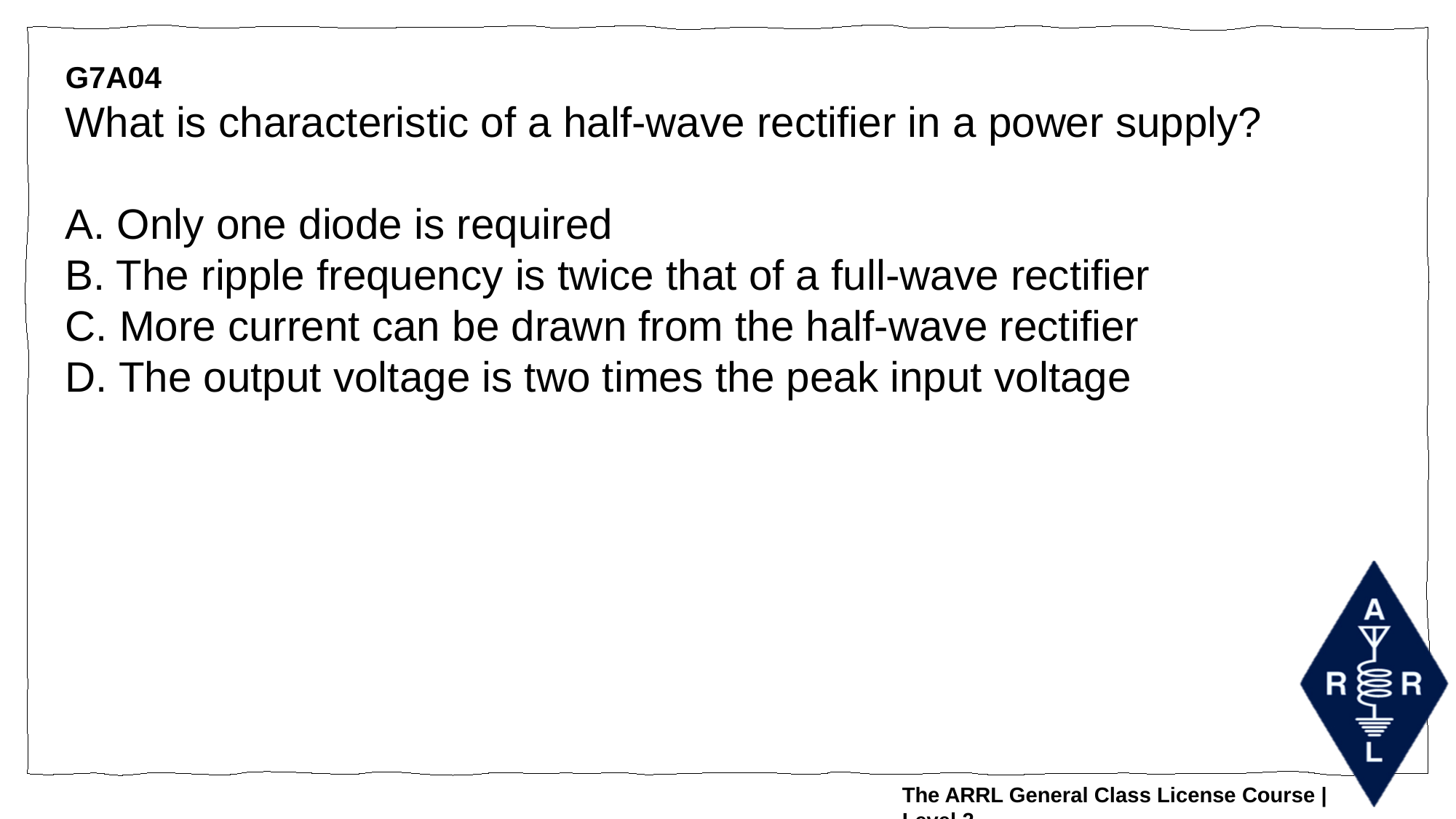

G7A04
What is characteristic of a half-wave rectifier in a power supply?

A. Only one diode is required
B. The ripple frequency is twice that of a full-wave rectifier
C. More current can be drawn from the half-wave rectifier
D. The output voltage is two times the peak input voltage